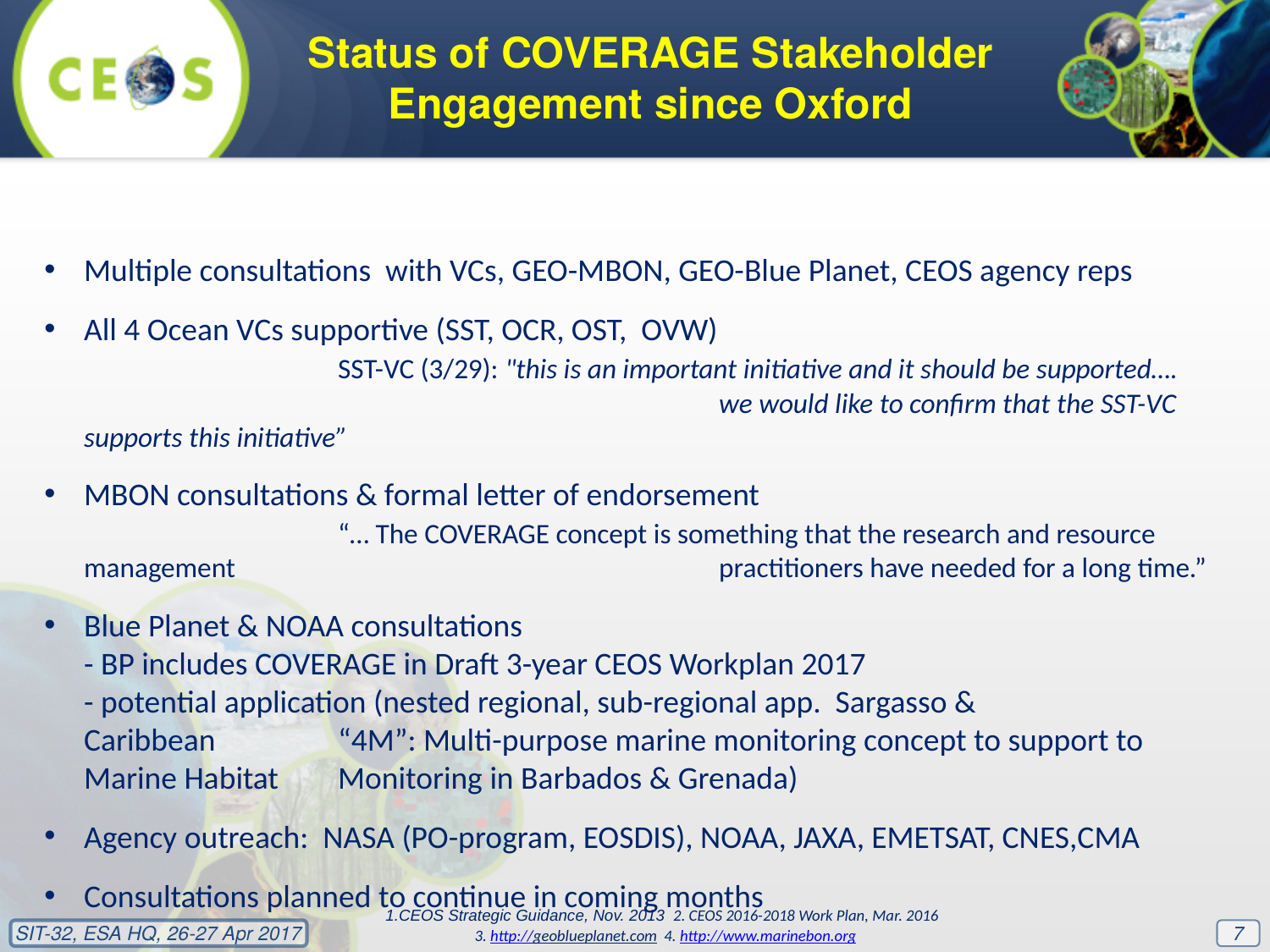

Status of COVERAGE Stakeholder Engagement since Oxford
Multiple consultations  with VCs, GEO-MBON, GEO-Blue Planet, CEOS agency reps
All 4 Ocean VCs supportive (SST, OCR, OST,  OVW)
		SST-VC (3/29): "this is an important initiative and it should be supported….
  					we would like to confirm that the SST-VC supports this initiative”
MBON consultations & formal letter of endorsement
		“… The COVERAGE concept is something that the research and resource management 			 	practitioners have needed for a long time.”
Blue Planet & NOAA consultations
- BP includes COVERAGE in Draft 3-year CEOS Workplan 2017
- potential application (nested regional, sub-regional app.  Sargasso & 	Caribbean 	“4M”: Multi-purpose marine monitoring concept to support to Marine Habitat 	Monitoring in Barbados & Grenada)
Agency outreach:  NASA (PO-program, EOSDIS), NOAA, JAXA, EMETSAT, CNES,CMA
Consultations planned to continue in coming months
1.CEOS Strategic Guidance, Nov. 2013  2. CEOS 2016-2018 Work Plan, Mar. 2016
 3. http://geoblueplanet.com  4. http://www.marinebon.org
7